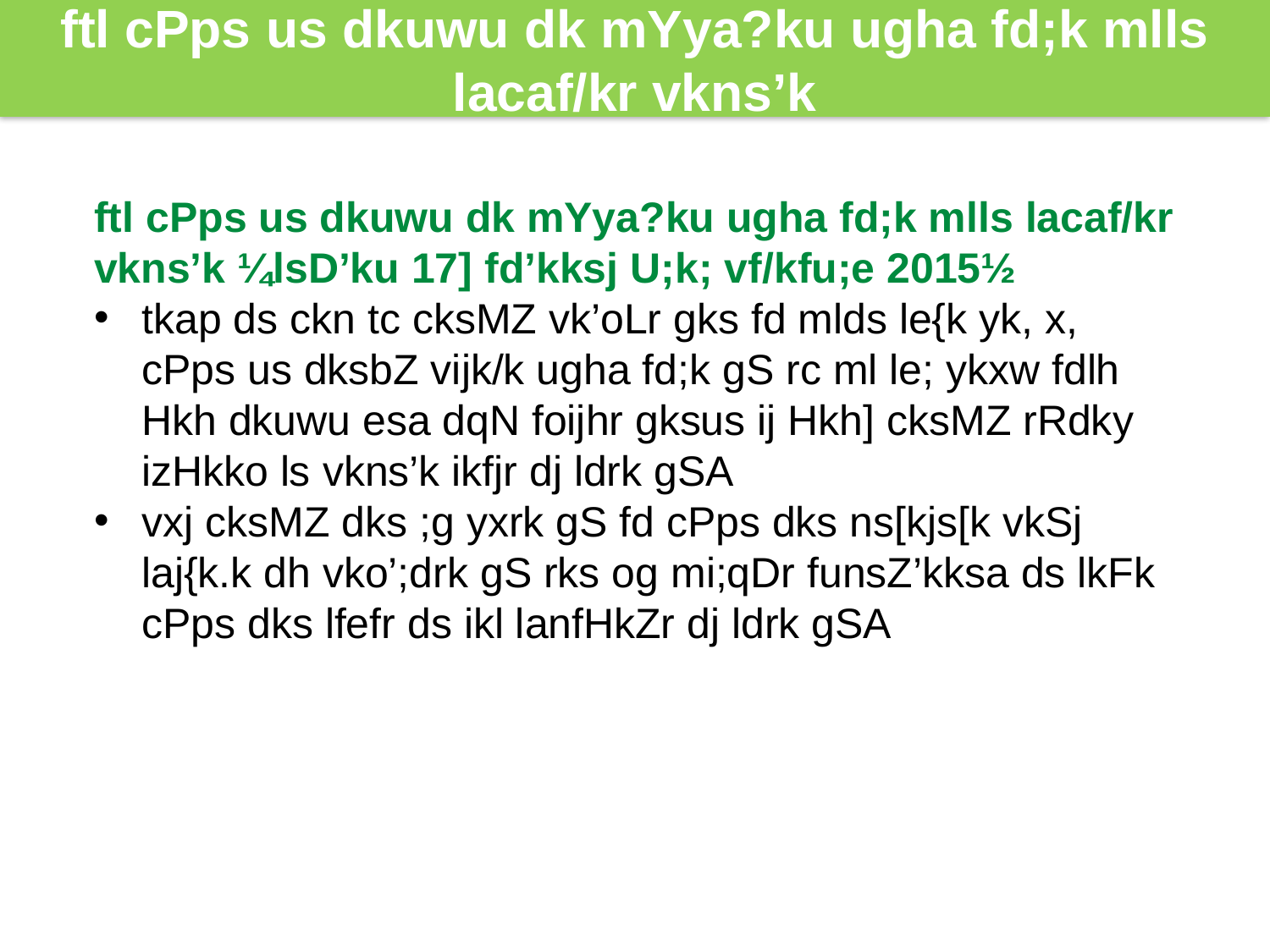

ftl cPps us dkuwu dk mYya?ku ugha fd;k mlls lacaf/kr vkns’k
ftl cPps us dkuwu dk mYya?ku ugha fd;k mlls lacaf/kr vkns’k ¼lsD’ku 17] fd’kksj U;k; vf/kfu;e 2015½
tkap ds ckn tc cksMZ vk’oLr gks fd mlds le{k yk, x, cPps us dksbZ vijk/k ugha fd;k gS rc ml le; ykxw fdlh Hkh dkuwu esa dqN foijhr gksus ij Hkh] cksMZ rRdky izHkko ls vkns’k ikfjr dj ldrk gSA
vxj cksMZ dks ;g yxrk gS fd cPps dks ns[kjs[k vkSj laj{k.k dh vko’;drk gS rks og mi;qDr funsZ’kksa ds lkFk cPps dks lfefr ds ikl lanfHkZr dj ldrk gSA